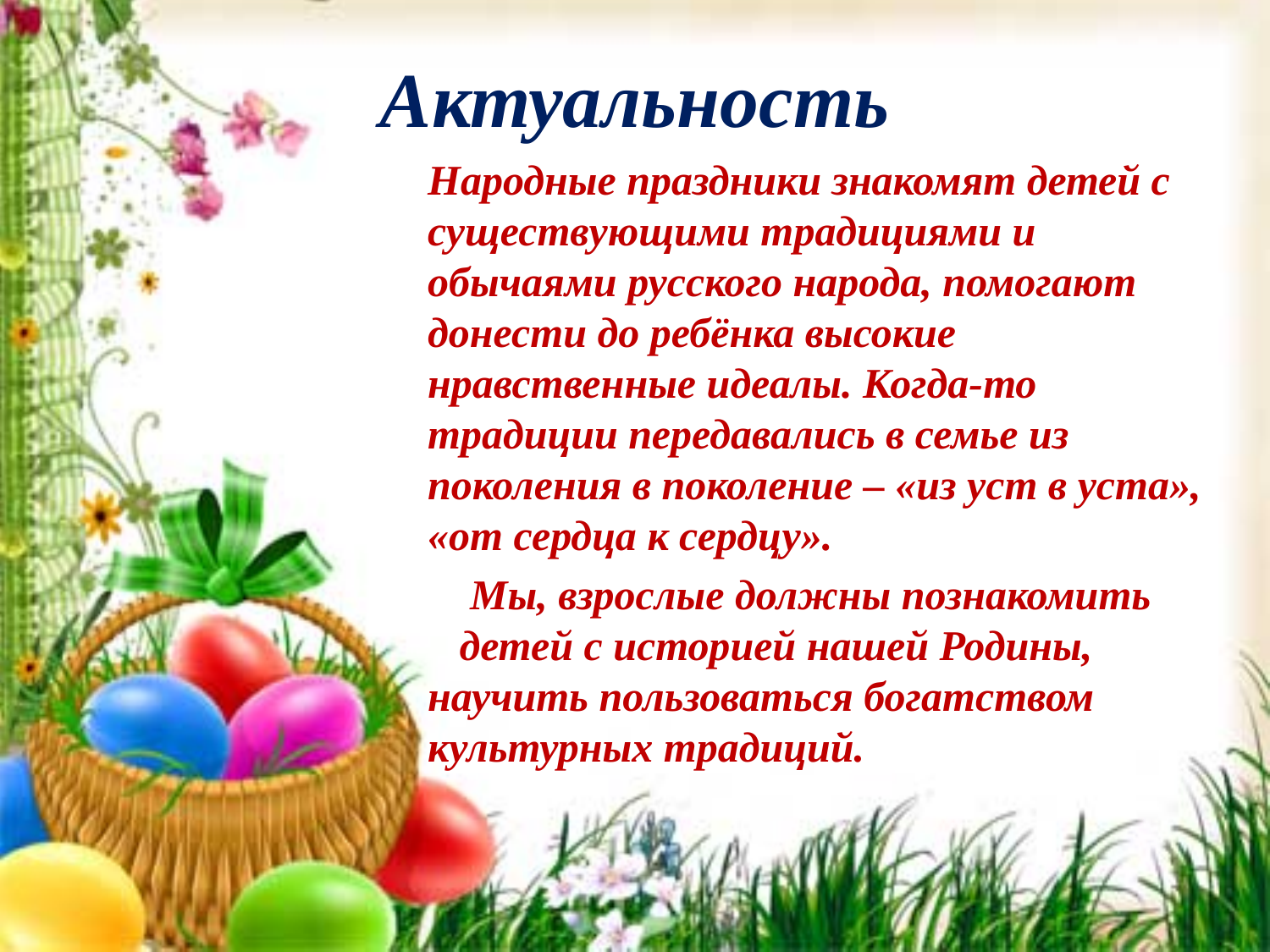

# Актуальность
Народные праздники знакомят детей с существующими традициями и обычаями русского народа, помогают донести до ребёнка высокие нравственные идеалы. Когда-то традиции передавались в семье из поколения в поколение – «из уст в уста», «от сердца к сердцу».
    Мы, взрослые должны познакомить           детей с историей нашей Родины,   научить пользоваться богатством  культурных традиций.